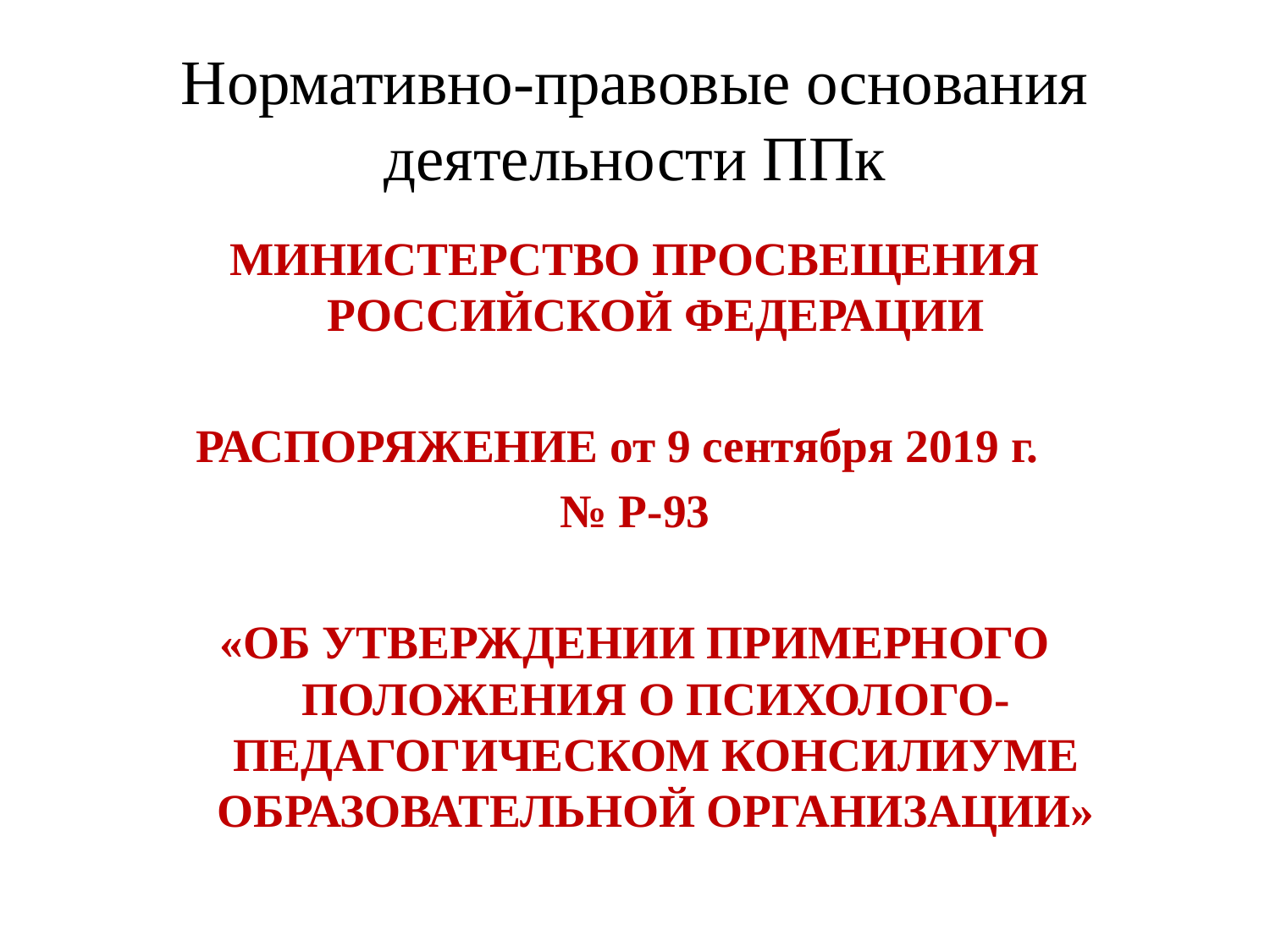

# Нормативно-правовые основания деятельности ППк
МИНИСТЕРСТВО ПРОСВЕЩЕНИЯ РОССИЙСКОЙ ФЕДЕРАЦИИ

РАСПОРЯЖЕНИЕ от 9 сентября 2019 г.
№ Р-93

«ОБ УТВЕРЖДЕНИИ ПРИМЕРНОГО ПОЛОЖЕНИЯ О ПСИХОЛОГО-ПЕДАГОГИЧЕСКОМ КОНСИЛИУМЕ ОБРАЗОВАТЕЛЬНОЙ ОРГАНИЗАЦИИ»